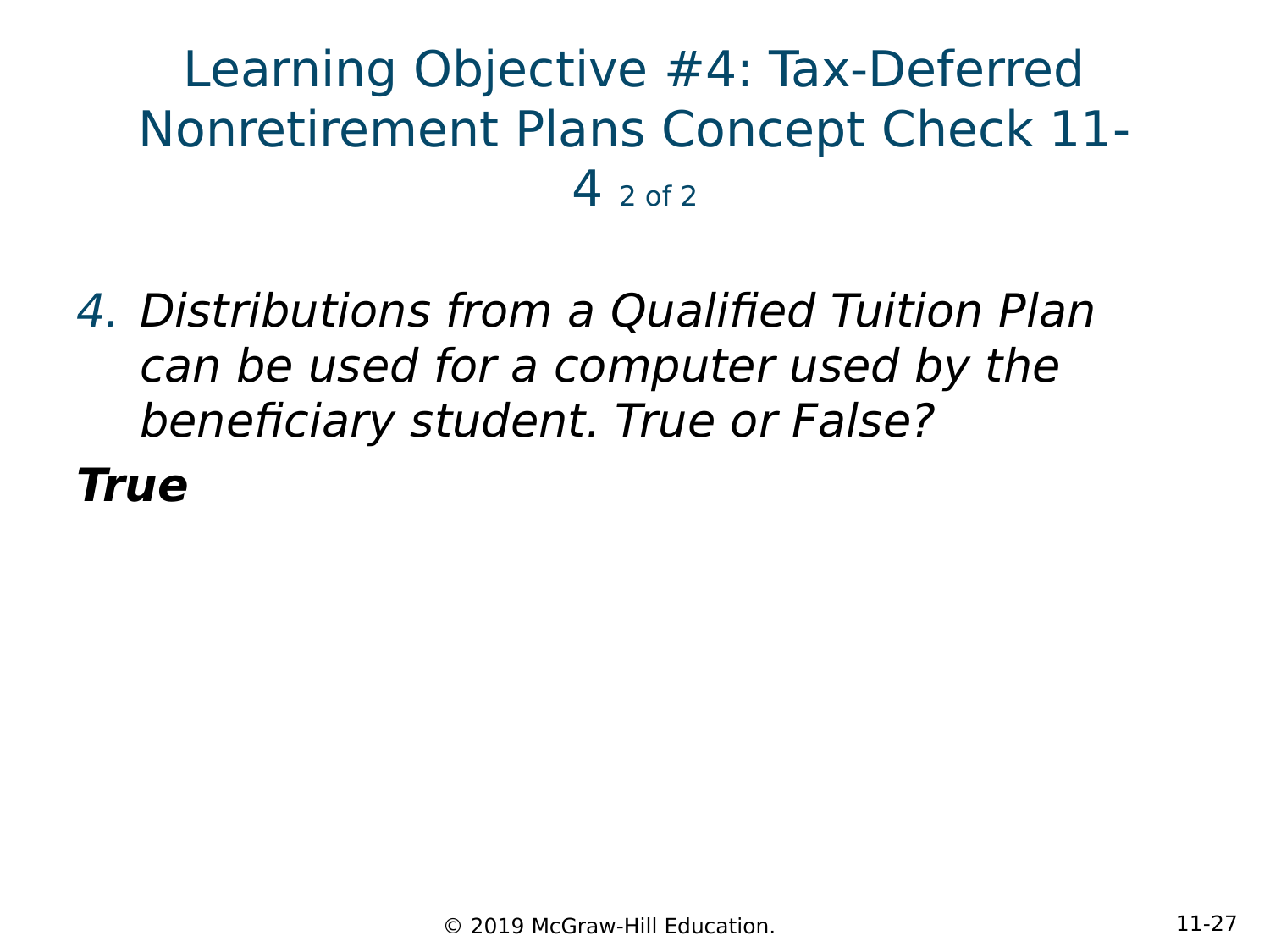

# Learning Objective #4: Tax-Deferred Nonretirement Plans Concept Check 11-4 2 of 2
Distributions from a Qualified Tuition Plan can be used for a computer used by the beneficiary student. True or False?
True